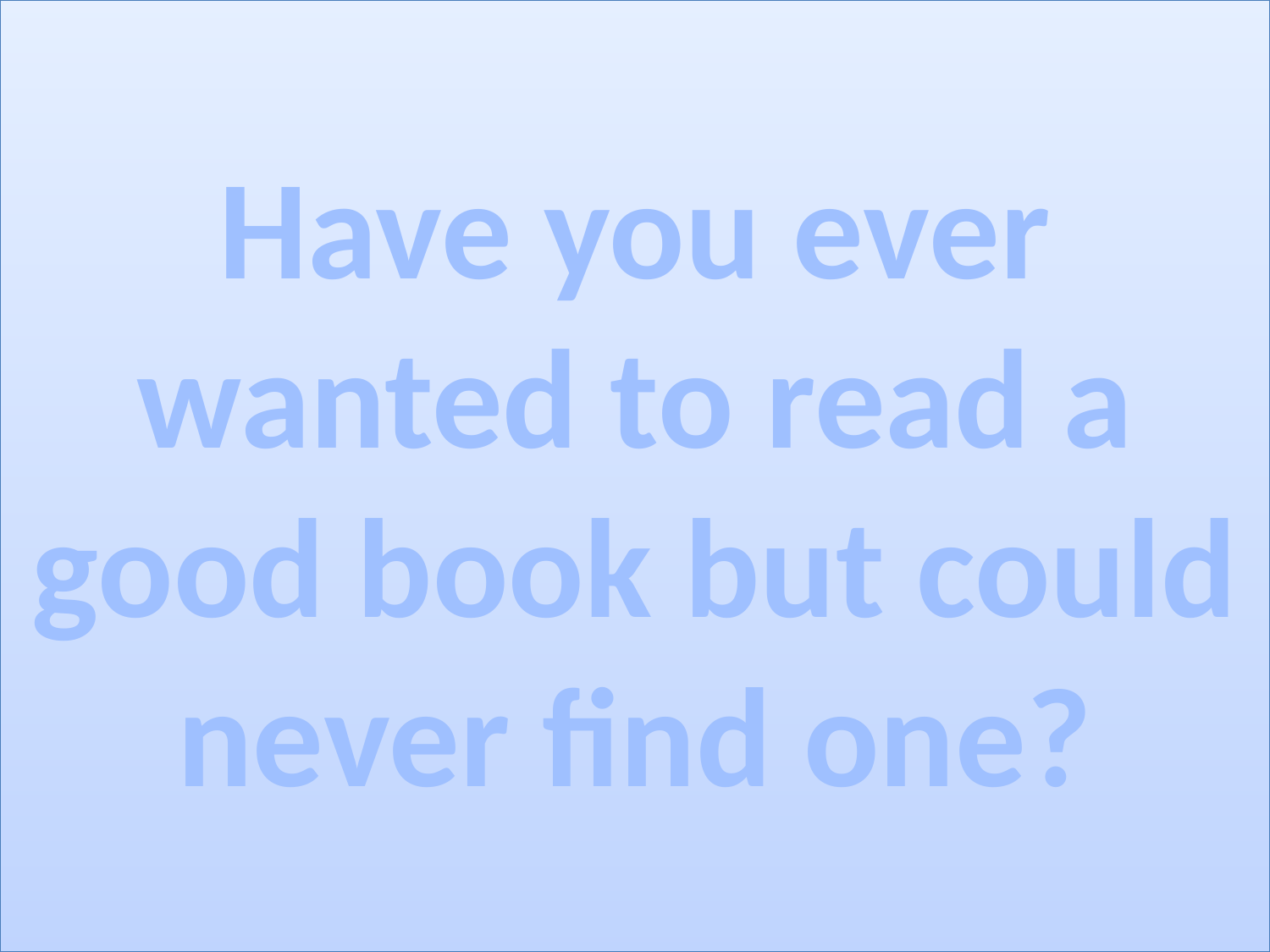

# Have you ever wanted to read a good book but could never find one?